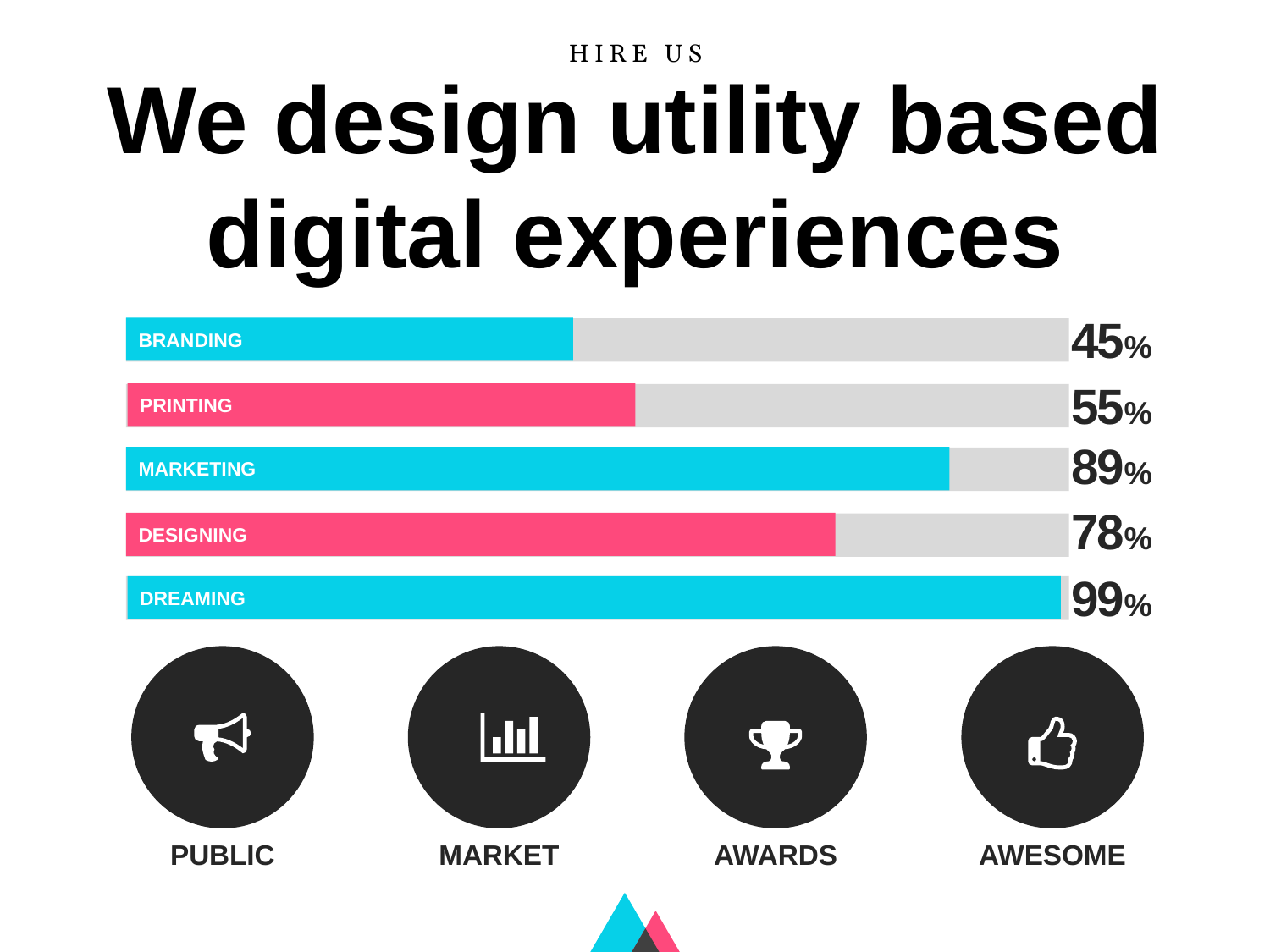

HIRE US
We design utility based digital experiences
45%
BRANDING

55%
PRINTING

89%
MARKETING

78%
DESIGNING

99%

DREAMING

PUBLIC
MARKET
AWARDS
AWESOME